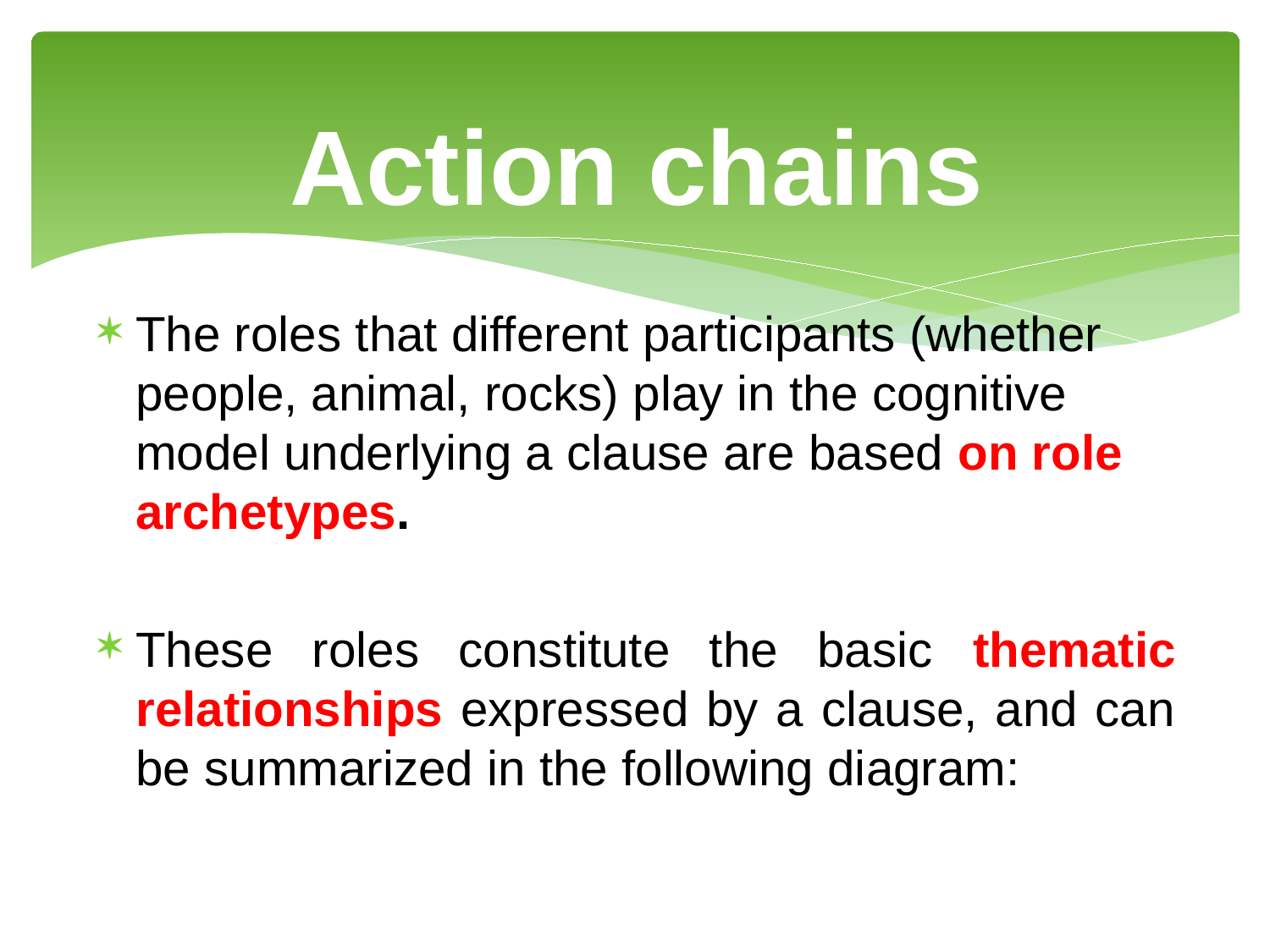

# Action chains
The roles that different participants (whether people, animal, rocks) play in the cognitive model underlying a clause are based on role archetypes.

These roles constitute the basic thematic relationships expressed by a clause, and can be summarized in the following diagram: